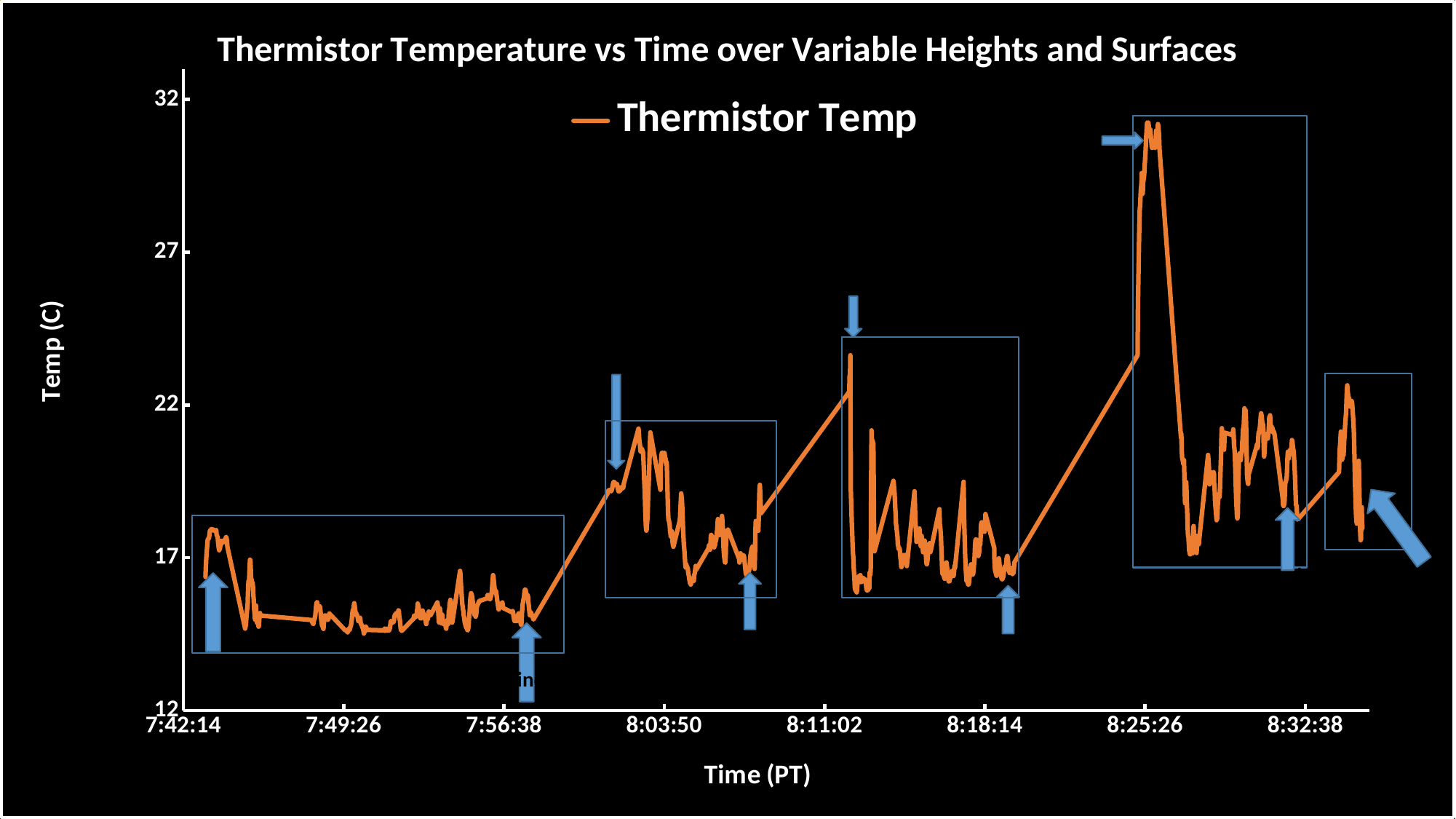

### Chart: Thermistor Temperature vs Time over Variable Heights and Surfaces

| Category |  |
|---|---|
#